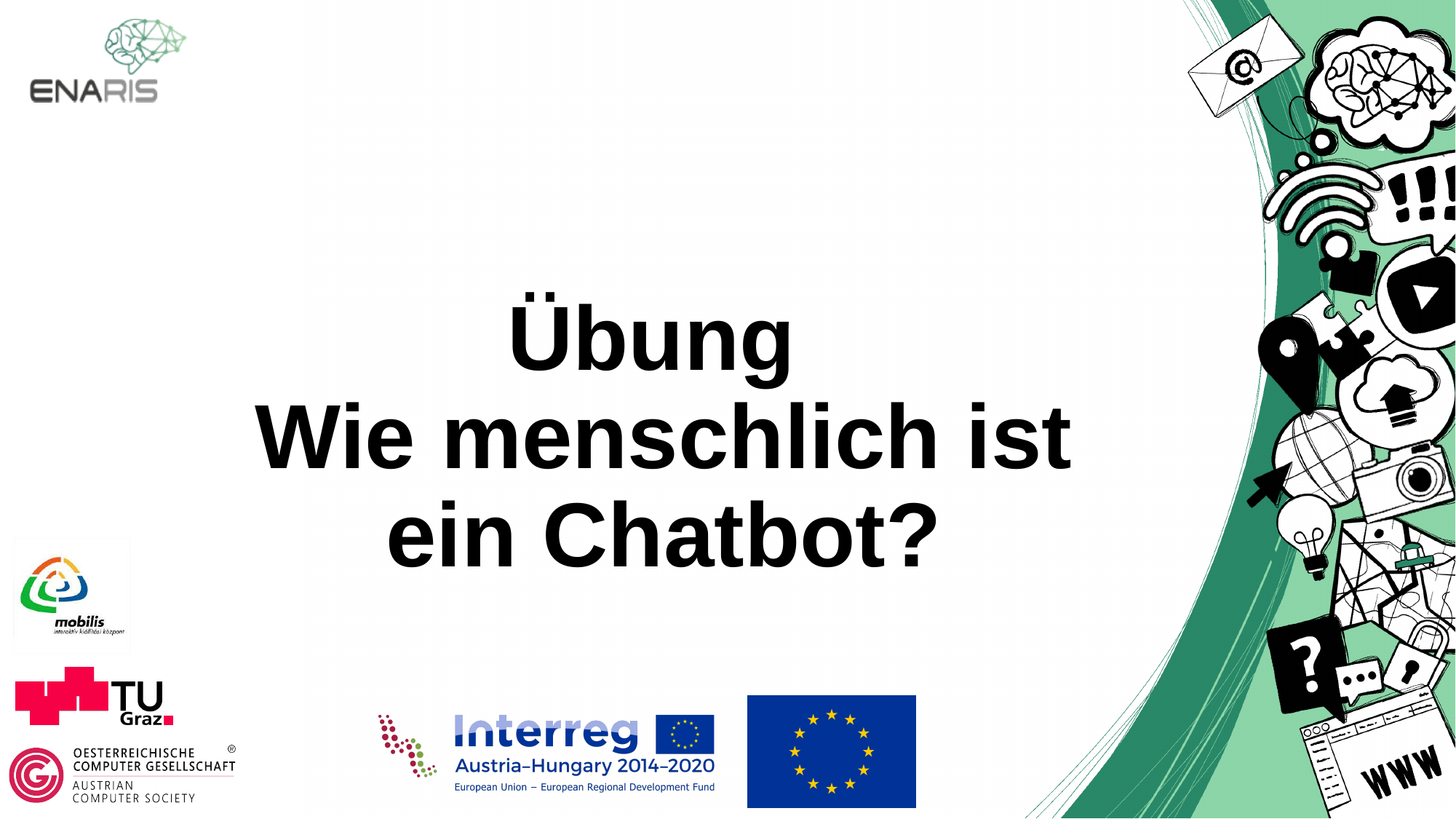

# Übung Wie menschlich ist ein Chatbot?